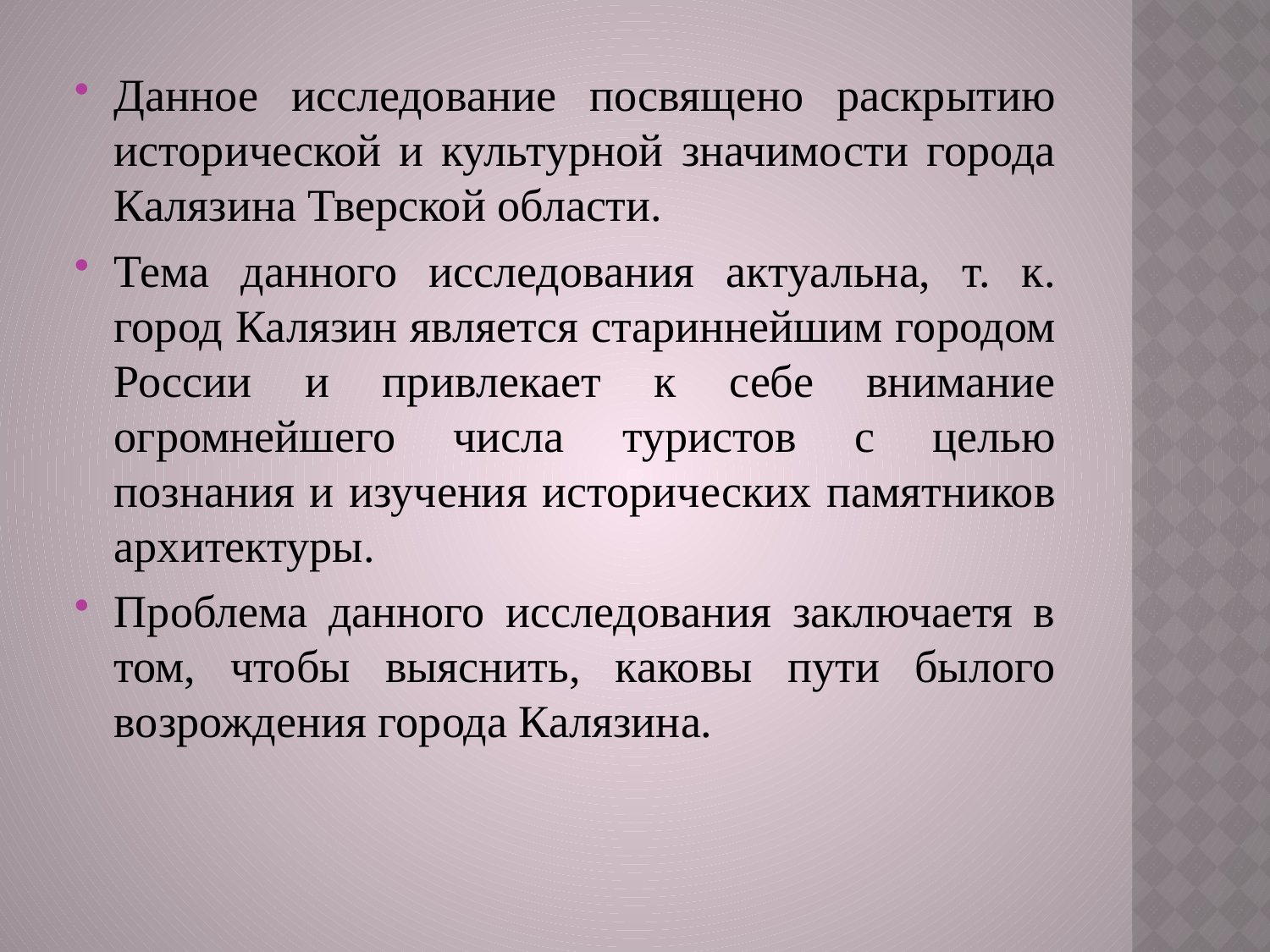

Данное исследование посвящено раскрытию исторической и культурной значимости города Калязина Тверской области.
Тема данного исследования актуальна, т. к. город Калязин является стариннейшим городом России и привлекает к себе внимание огромнейшего числа туристов с целью познания и изучения исторических памятников архитектуры.
Проблема данного исследования заключаетя в том, чтобы выяснить, каковы пути былого возрождения города Калязина.